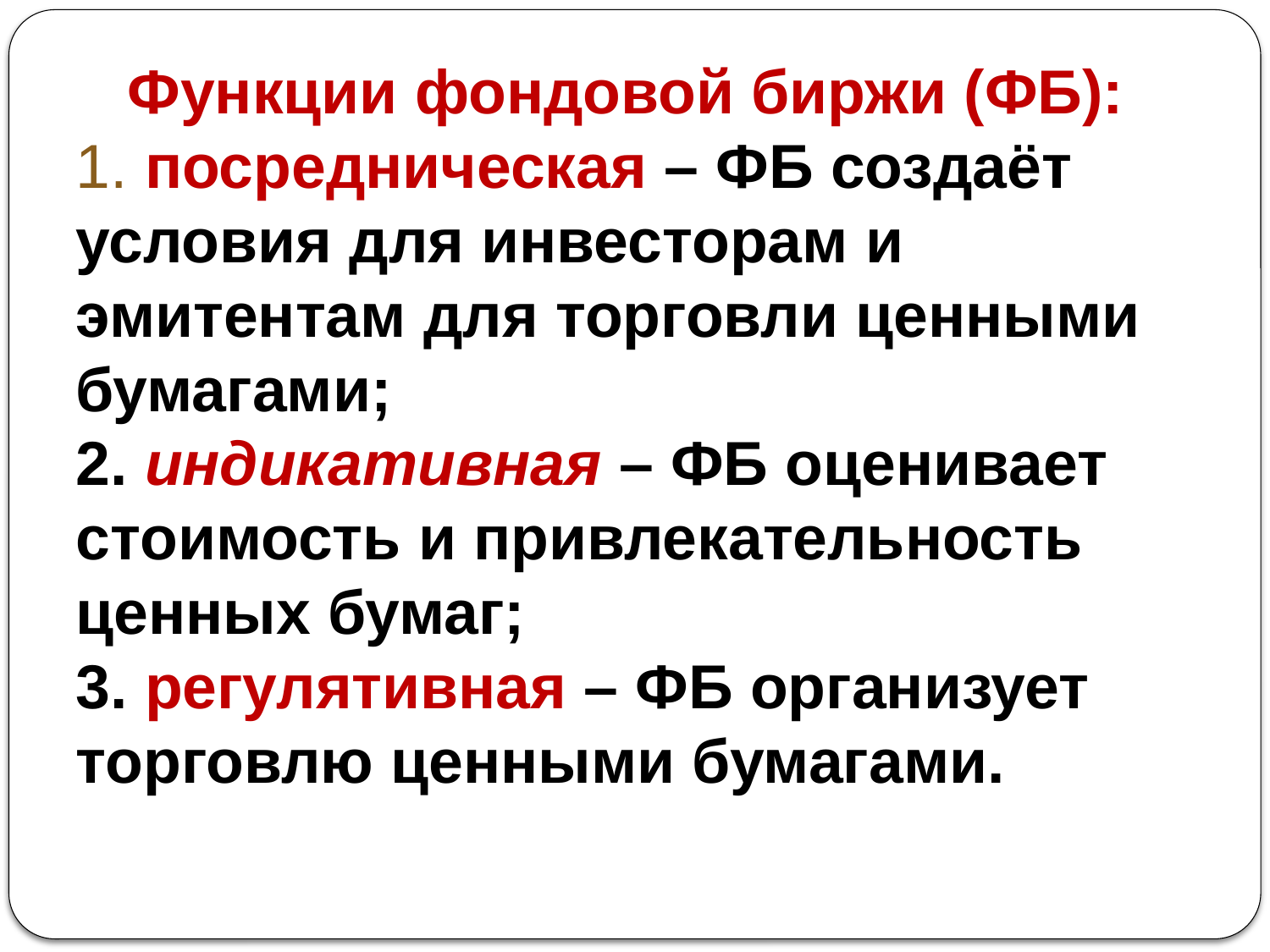

# Функции фондовой биржи (ФБ): 1. посредническая – ФБ создаёт условия для инвесторам и эмитентам для торговли ценными бумагами; 2. индикативная – ФБ оценивает стоимость и привлекательность ценных бумаг; 3. регулятивная – ФБ организует торговлю ценными бумагами.